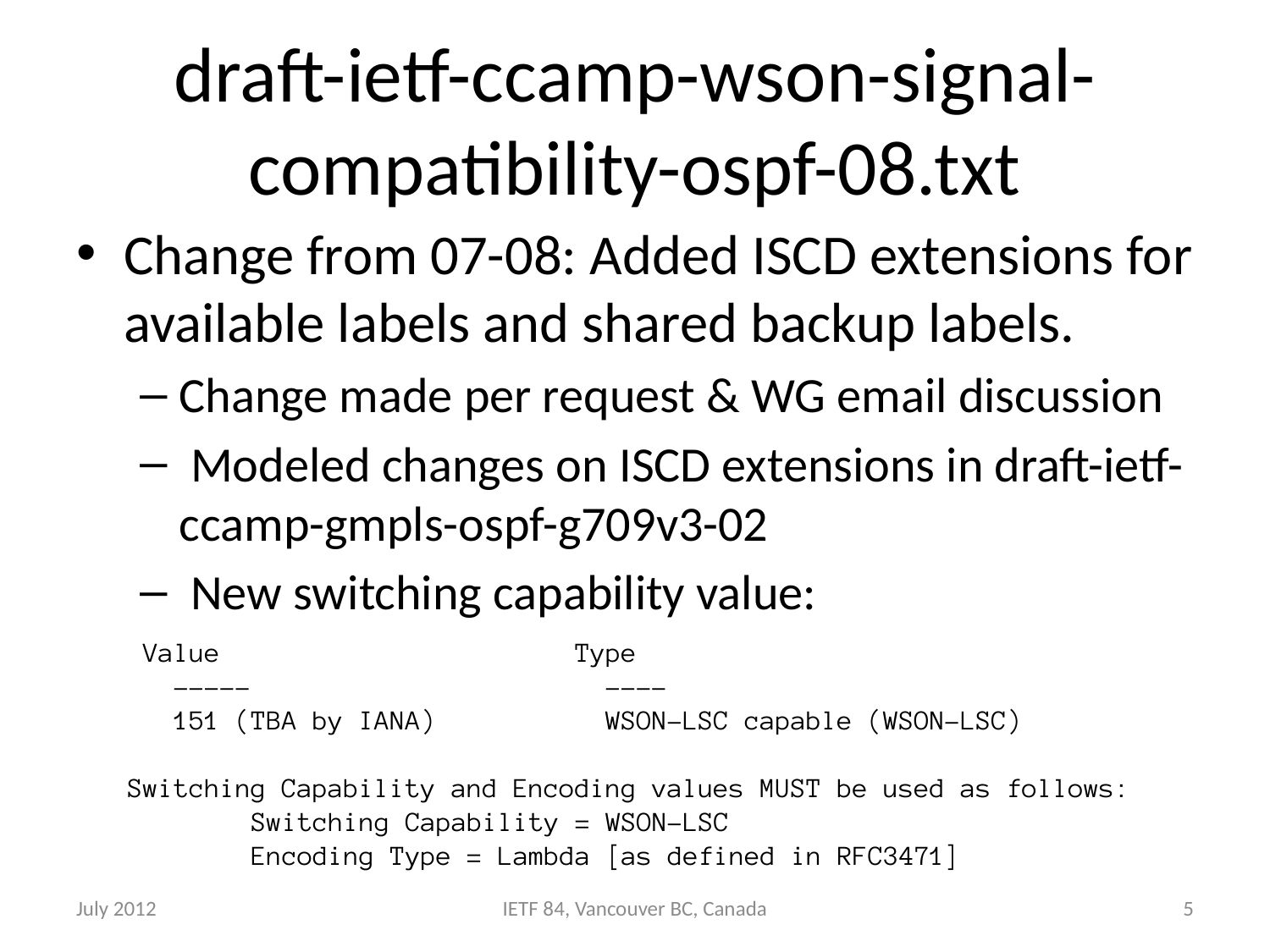

# draft-ietf-ccamp-wson-signal-compatibility-ospf-08.txt
Change from 07-08: Added ISCD extensions for available labels and shared backup labels.
Change made per request & WG email discussion
 Modeled changes on ISCD extensions in draft-ietf-ccamp-gmpls-ospf-g709v3-02
 New switching capability value:
 Value                       Type
   -----                       ----
   151 (TBA by IANA)           WSON-LSC capable (WSON-LSC)

Switching Capability and Encoding values MUST be used as follows:
        Switching Capability = WSON-LSC
        Encoding Type = Lambda [as defined in RFC3471]
July 2012
IETF 84, Vancouver BC, Canada
5